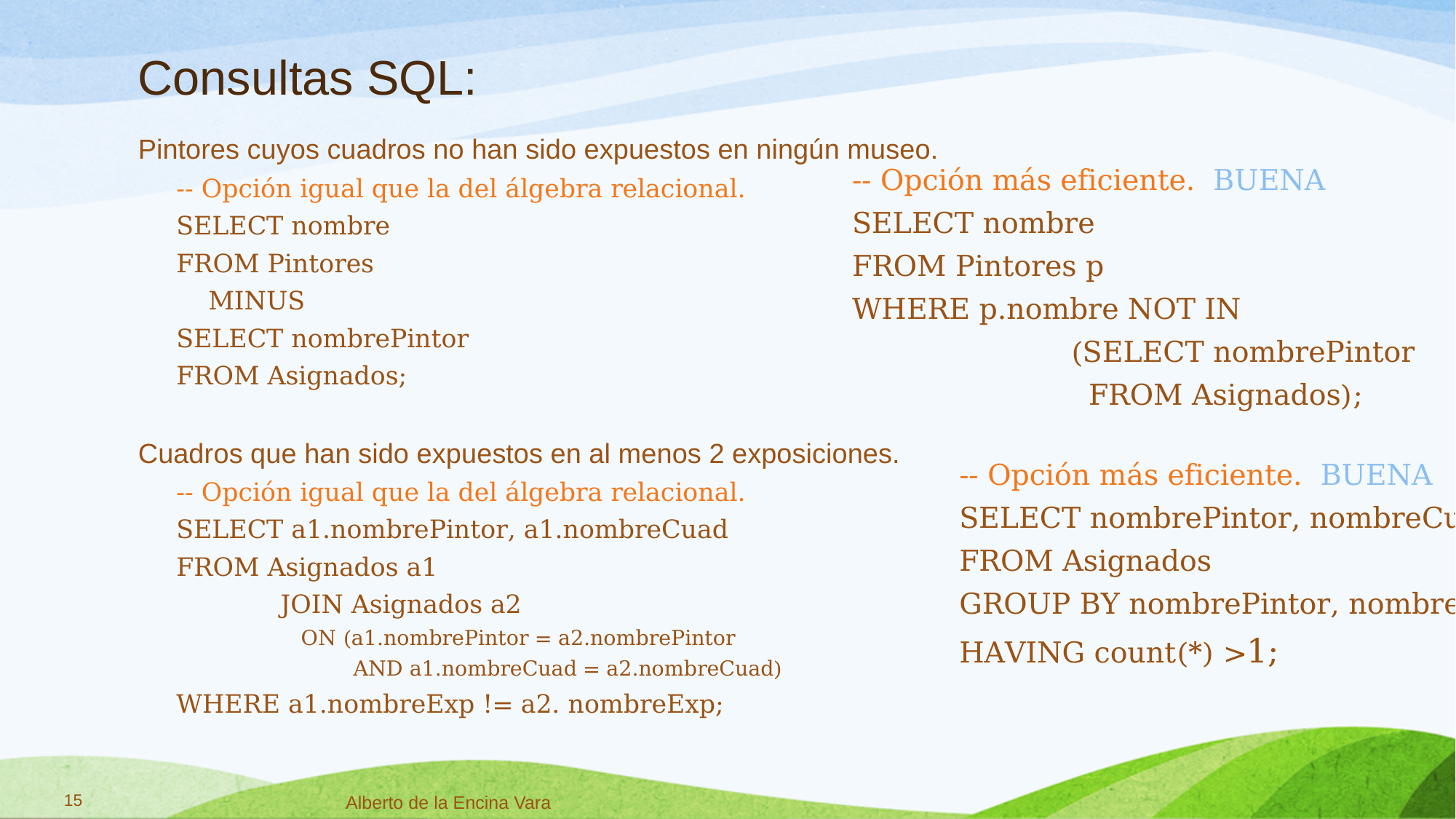

Consultas SQL:
Pintores cuyos cuadros no han sido expuestos en ningún museo.
-- Opción igual que la del álgebra relacional.
SELECT nombre
FROM Pintores
    MINUS
SELECT nombrePintor
FROM Asignados;

Cuadros que han sido expuestos en al menos 2 exposiciones.
-- Opción igual que la del álgebra relacional.
SELECT a1.nombrePintor, a1.nombreCuad
FROM Asignados a1
             JOIN Asignados a2
     ON (a1.nombrePintor = a2.nombrePintor
             AND a1.nombreCuad = a2.nombreCuad)
WHERE a1.nombreExp != a2. nombreExp;

-- Opción más eficiente.  BUENA
SELECT nombre
FROM Pintores p
WHERE p.nombre NOT IN
                        (SELECT nombrePintor
                          FROM Asignados);
-- Opción más eficiente.  BUENA
SELECT nombrePintor, nombreCuad
FROM Asignados
GROUP BY nombrePintor, nombreCuad
HAVING count(*) >1;
15
Alberto de la Encina Vara